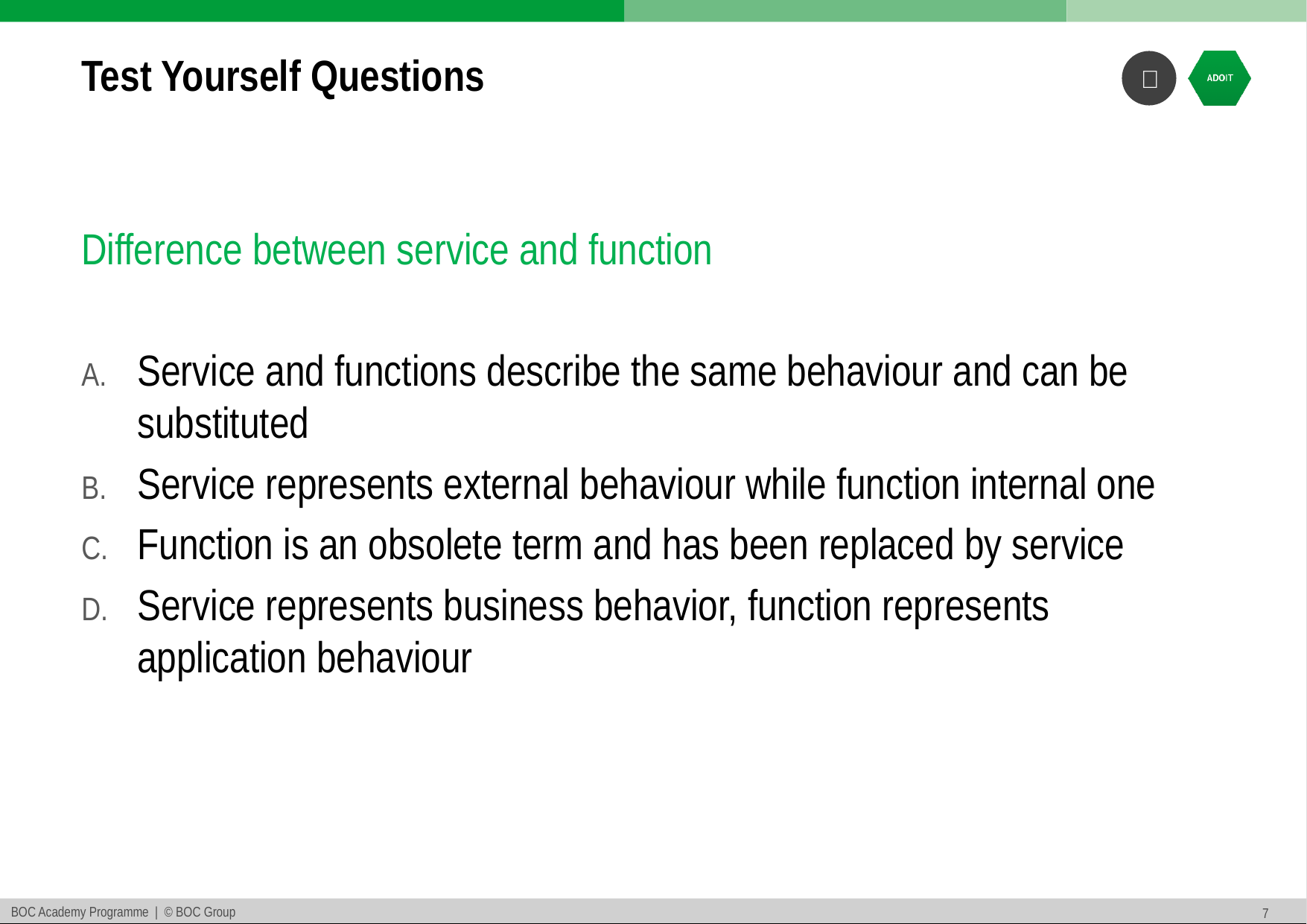

# Test Yourself Questions

Difference between service and function

Service and functions describe the same behaviour and can be substituted
Service represents external behaviour while function internal one
Function is an obsolete term and has been replaced by service
Service represents business behavior, function represents application behaviour